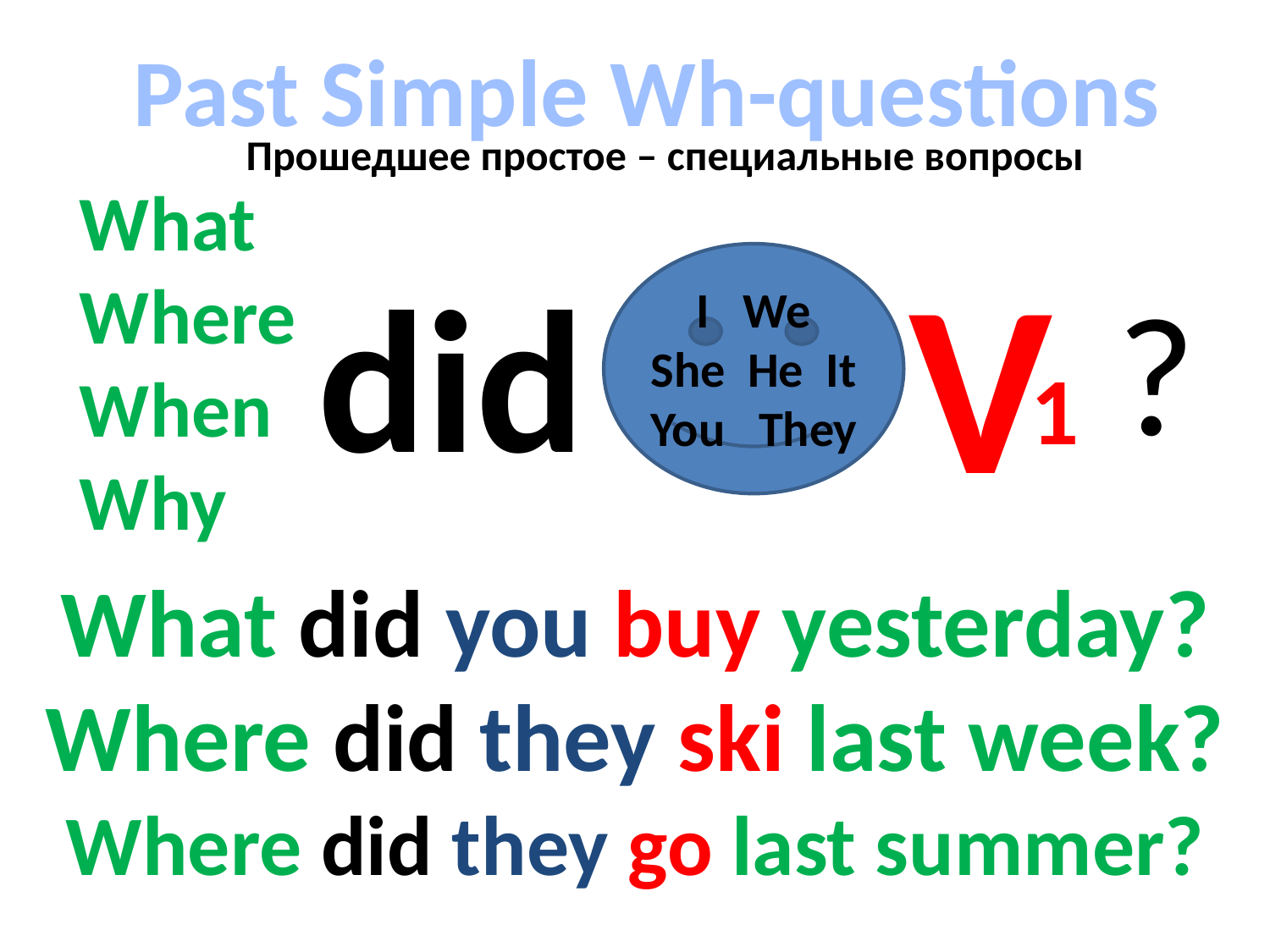

Past Simple Wh-questions
Прошедшее простое – специальные вопросы
What
Where
When
Why
V
did

?
I   We
She  He  It
You   They
1
What did you buy yesterday?
Where did they ski last week?
Where did they go last summer?